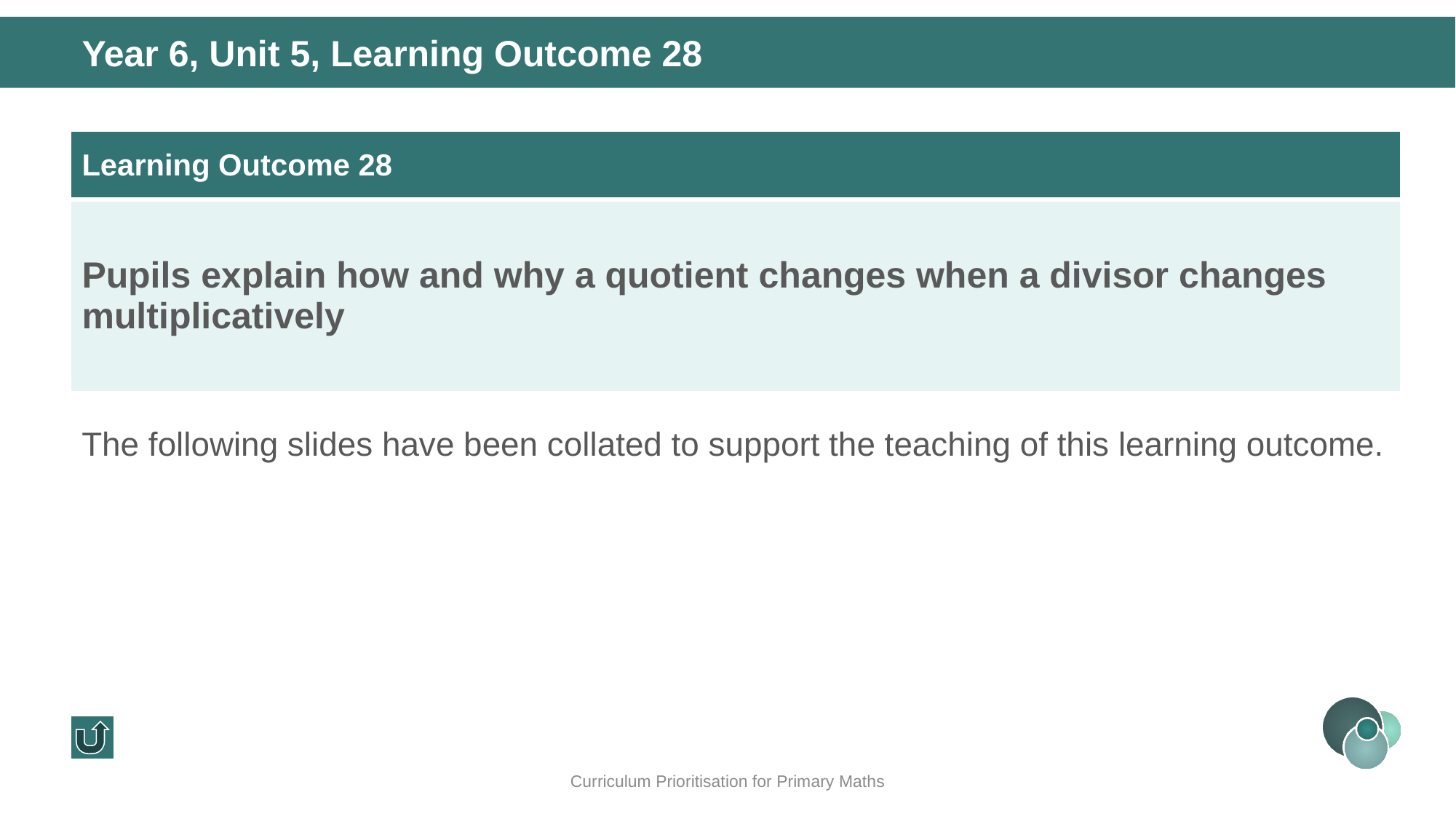

Year 6, Unit 5, Learning Outcome 28
| Learning Outcome 28 |
| --- |
| Pupils explain how and why a quotient changes when a divisor changes multiplicatively |
The following slides have been collated to support the teaching of this learning outcome.

Curriculum Prioritisation for Primary Maths